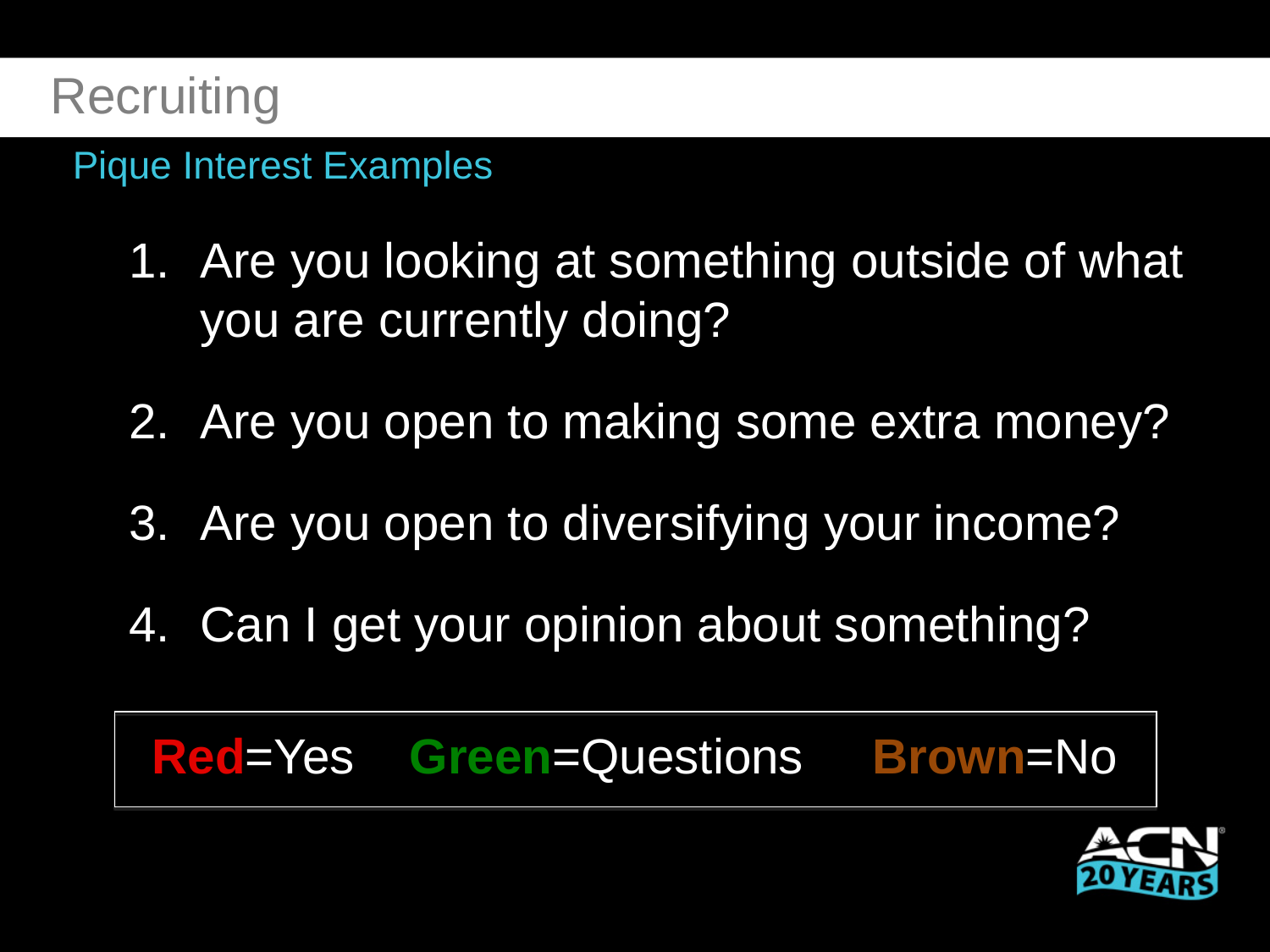

Recruiting

Pique Interest Examples
Are you looking at something outside of what you are currently doing?
Are you open to making some extra money?
Are you open to diversifying your income?
Can I get your opinion about something?

Red=Yes    Green=Questions     Brown=No